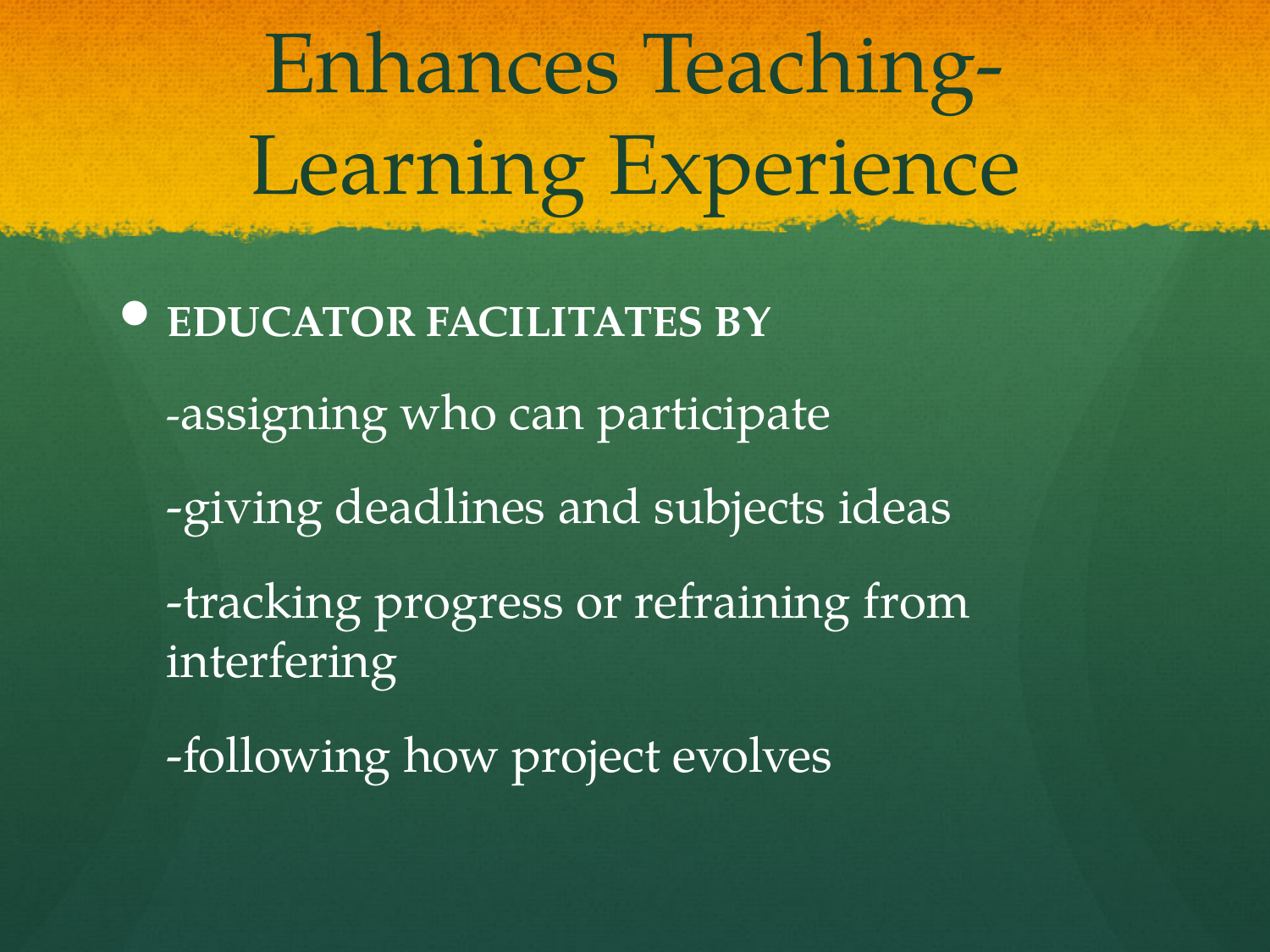

# Enhances Teaching-Learning Experience
EDUCATOR FACILITATES BY
	-assigning who can participate
	-giving deadlines and subjects ideas
	-tracking progress or refraining from interfering
	-following how project evolves